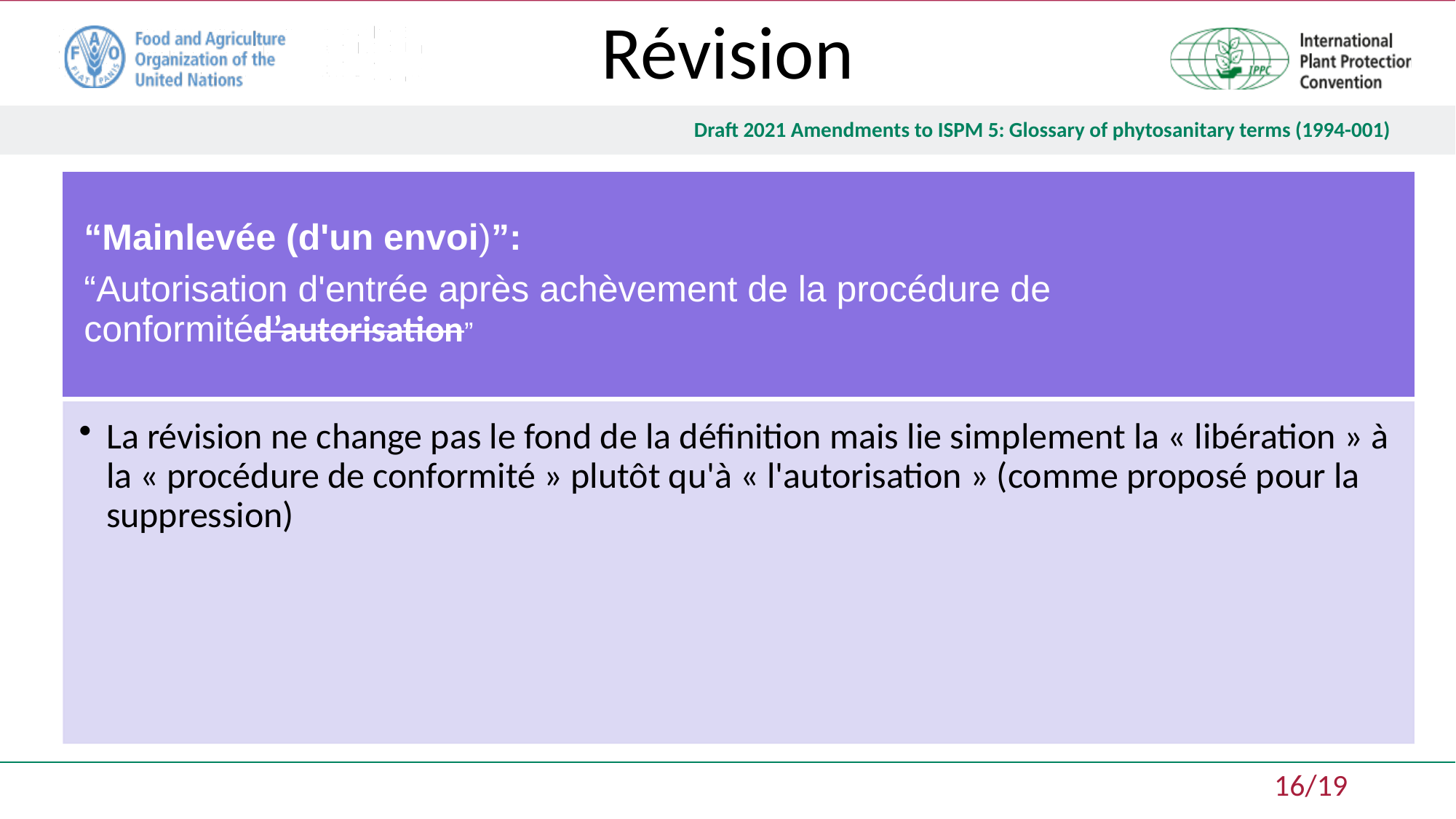

Révision
“Mainlevée (d'un envoi)”:
“Autorisation d'entrée après achèvement de la procédure de conformitéd’autorisation”
La révision ne change pas le fond de la définition mais lie simplement la « libération » à la « procédure de conformité » plutôt qu'à « l'autorisation » (comme proposé pour la suppression)